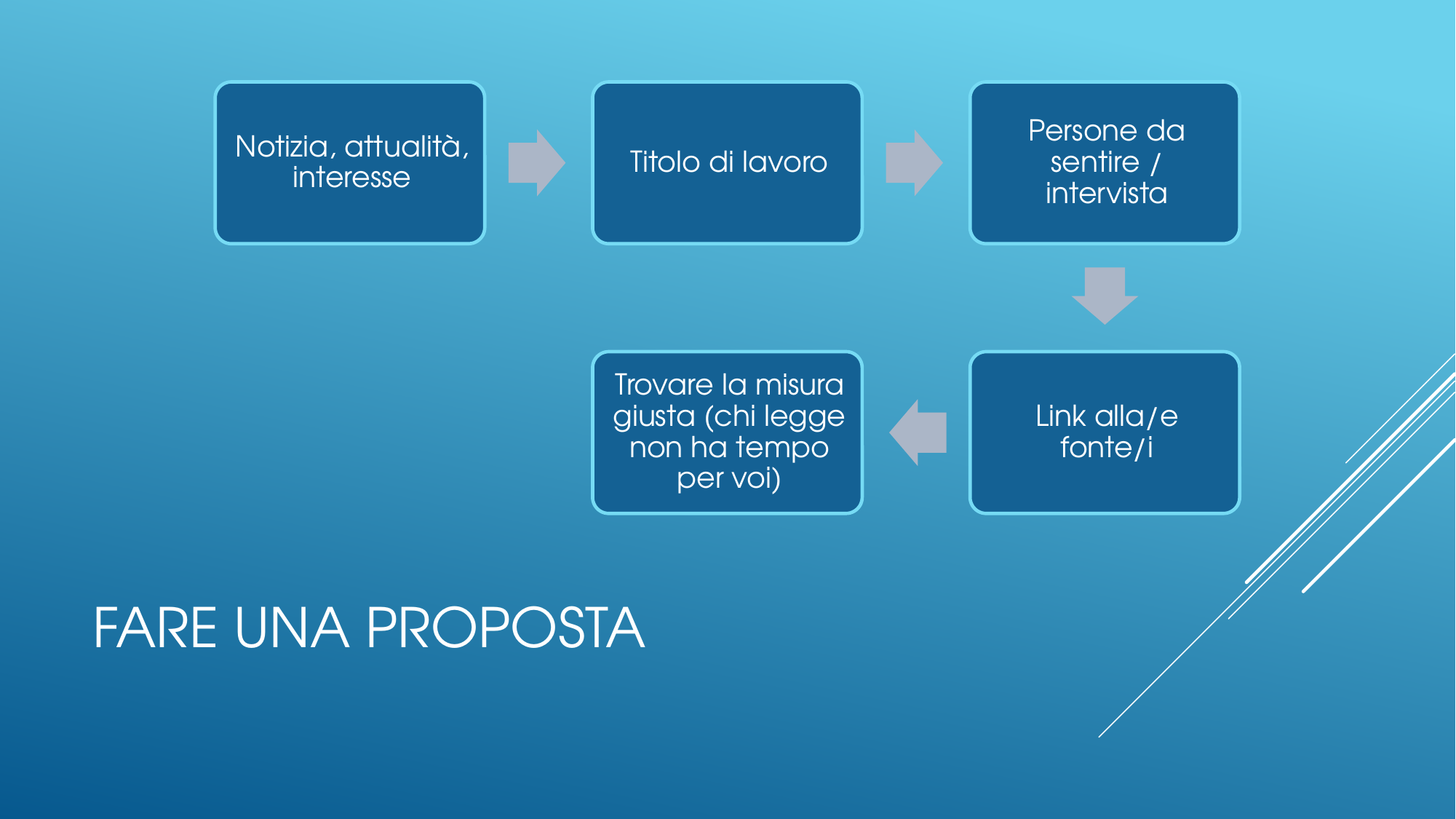

Notizia, attualità, interesse

Titolo di lavoro

Persone da sentire / intervista

Link alla/e fonte/i

Trovare la misura giusta (chi legge non ha tempo per voi)
# Fare una proposta